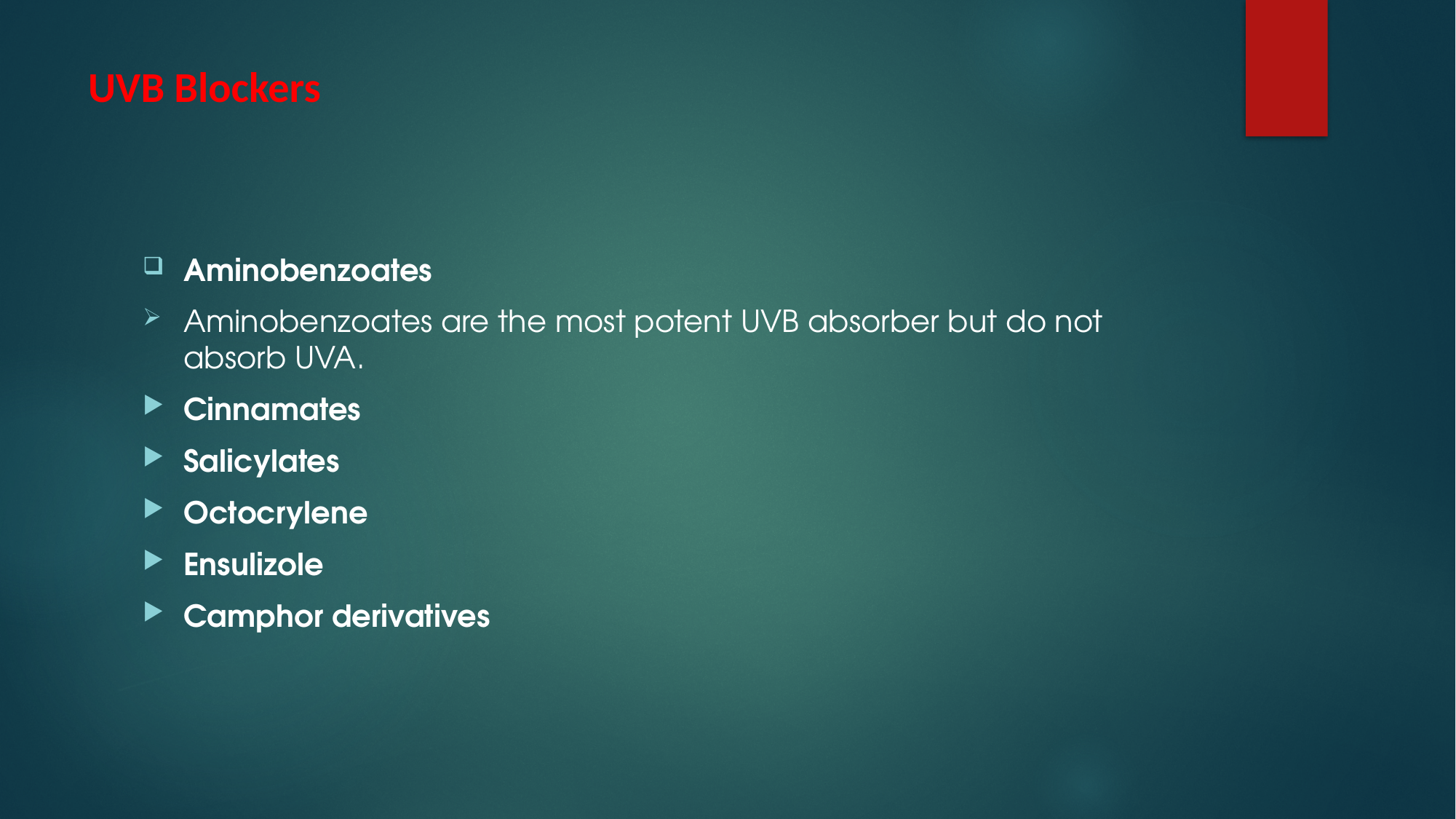

# UVB Blockers
Aminobenzoates
Aminobenzoates are the most potent UVB absorber but do not absorb UVA.
Cinnamates
Salicylates
Octocrylene
Ensulizole
Camphor derivatives